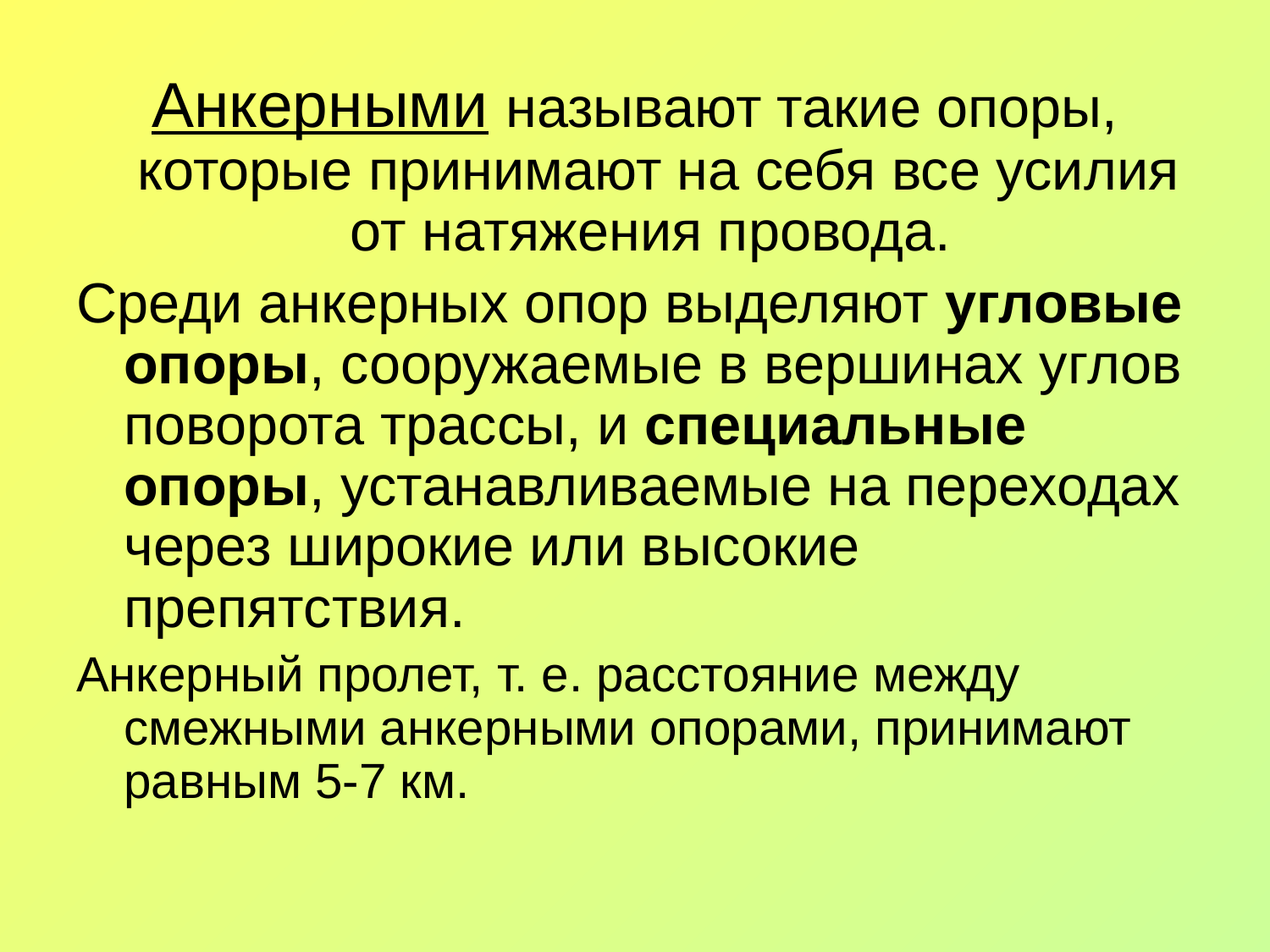

Анкерными называют такие опоры, которые принимают на себя все усилия от натяжения провода.
Среди анкерных опор выделяют угловые опоры, сооружаемые в вершинах углов поворота трассы, и специальные опоры, устанавливаемые на переходах через широкие или высокие препятствия.
Анкерный пролет, т. е. расстояние между смежными анкерными опорами, принимают равным 5-7 км.